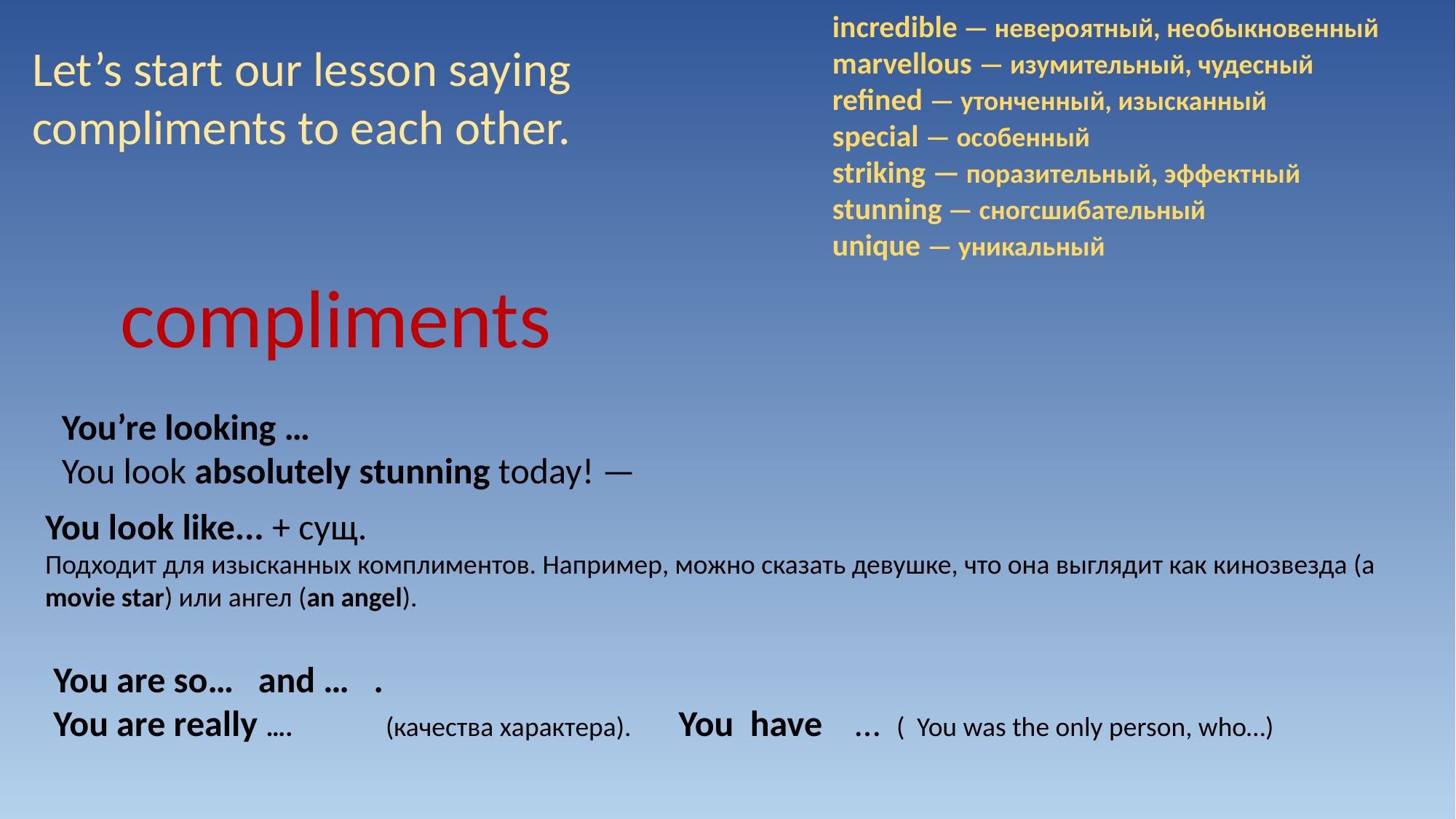

incredible — невероятный, необыкновенный
marvellous — изумительный, чудесный
refined — утонченный, изысканный
special — особенный
striking — поразительный, эффектный
stunning — сногсшибательный
unique — уникальный
Let’s start our lesson saying compliments to each other.
compliments
You’re looking …
You look absolutely stunning today! —
You look like... + сущ.
Подходит для изысканных комплиментов. Например, можно сказать девушке, что она выглядит как кинозвезда (a movie star) или ангел (an angel).

 You are so…   and …   .
 You are really ….               (качества характера).      You  have    …  (  You was the only person, who…)